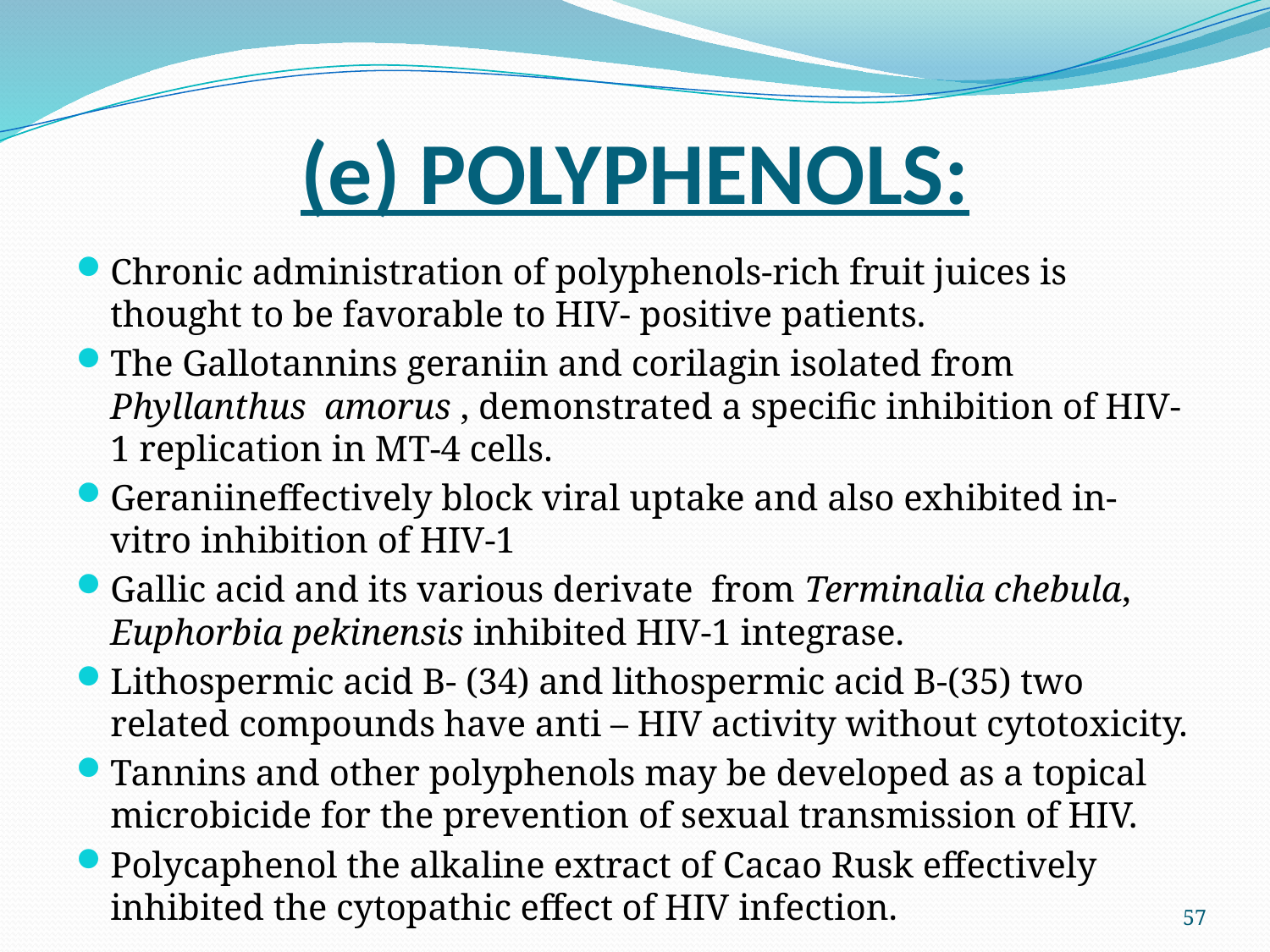

# (e) POLYPHENOLS:
Chronic administration of polyphenols-rich fruit juices is thought to be favorable to HIV- positive patients.
The Gallotannins geraniin and corilagin isolated from Phyllanthus  amorus , demonstrated a specific inhibition of HIV-1 replication in MT-4 cells.
Geraniineffectively block viral uptake and also exhibited in-vitro inhibition of HIV-1
Gallic acid and its various derivate  from Terminalia chebula, Euphorbia pekinensis inhibited HIV-1 integrase.
Lithospermic acid B- (34) and lithospermic acid B-(35) two related compounds have anti – HIV activity without cytotoxicity.
Tannins and other polyphenols may be developed as a topical microbicide for the prevention of sexual transmission of HIV.
Polycaphenol the alkaline extract of Cacao Rusk effectively inhibited the cytopathic effect of HIV infection.
57